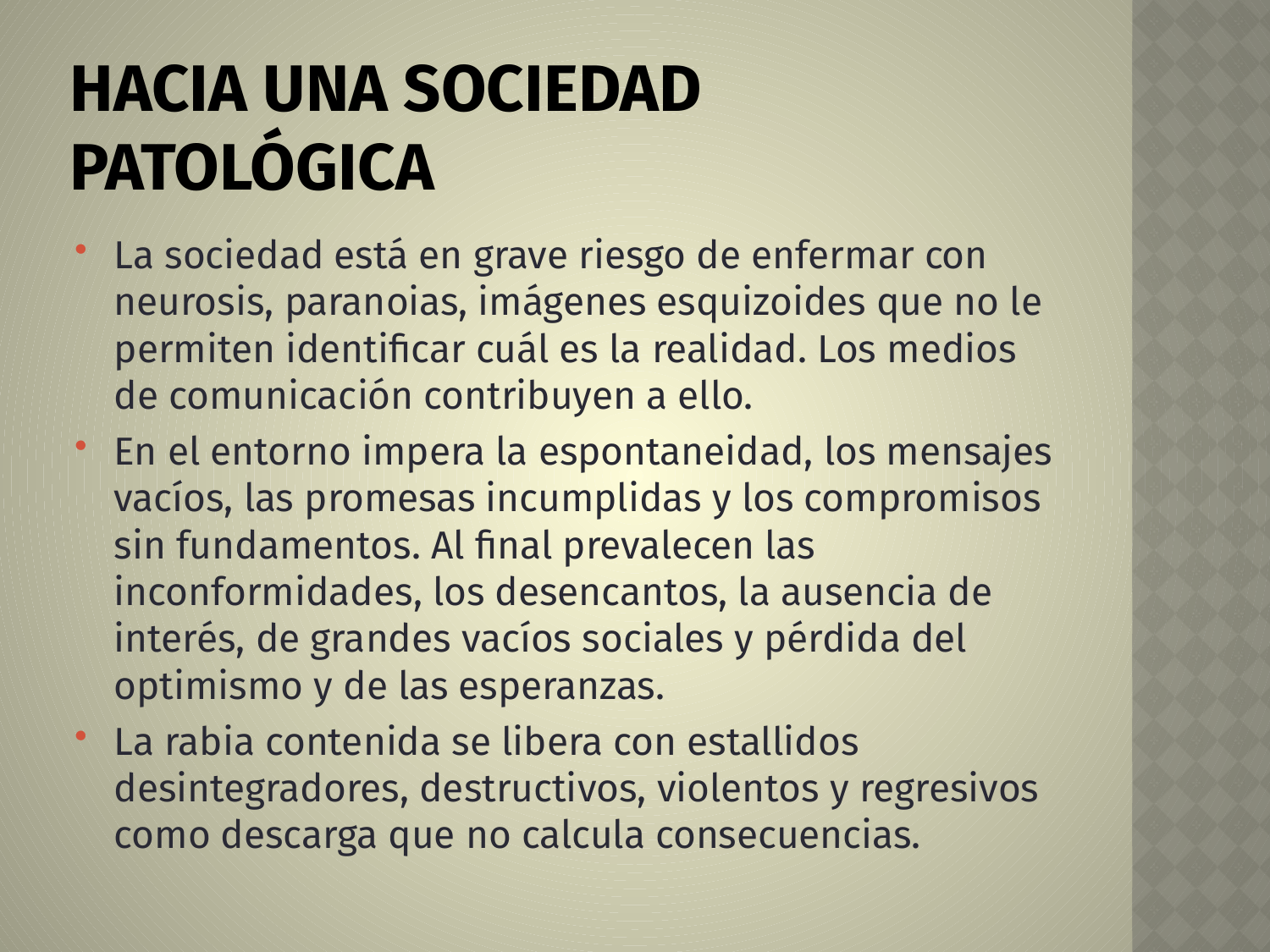

# HACIA UNA SOCIEDAD PATOLÓGICA
La sociedad está en grave riesgo de enfermar con neurosis, paranoias, imágenes esquizoides que no le permiten identificar cuál es la realidad. Los medios de comunicación contribuyen a ello.
En el entorno impera la espontaneidad, los mensajes vacíos, las promesas incumplidas y los compromisos sin fundamentos. Al final prevalecen las inconformidades, los desencantos, la ausencia de interés, de grandes vacíos sociales y pérdida del optimismo y de las esperanzas.
La rabia contenida se libera con estallidos desintegradores, destructivos, violentos y regresivos como descarga que no calcula consecuencias.